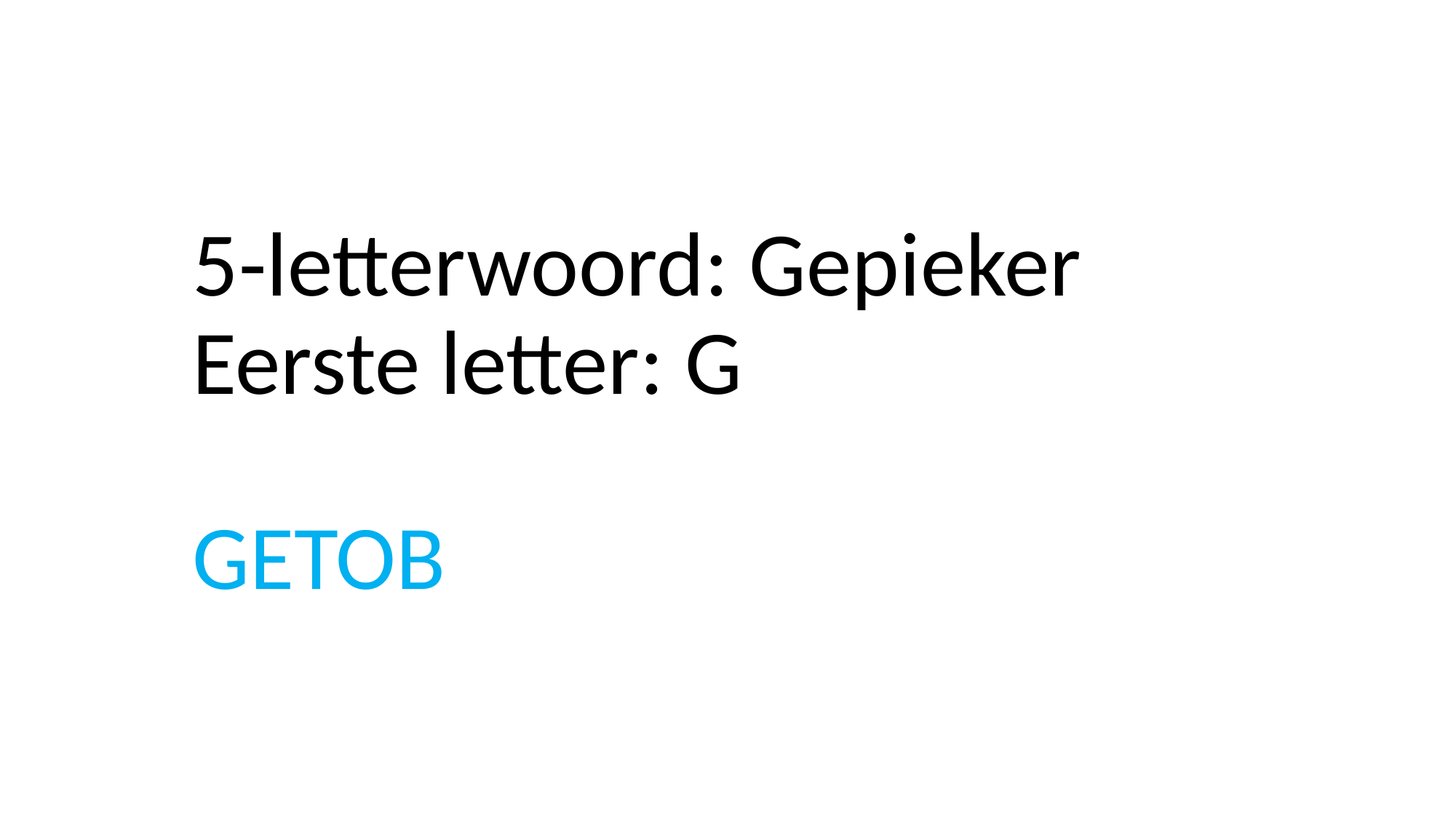

# 5-letterwoord: Gepieker Eerste letter: G
GETOB